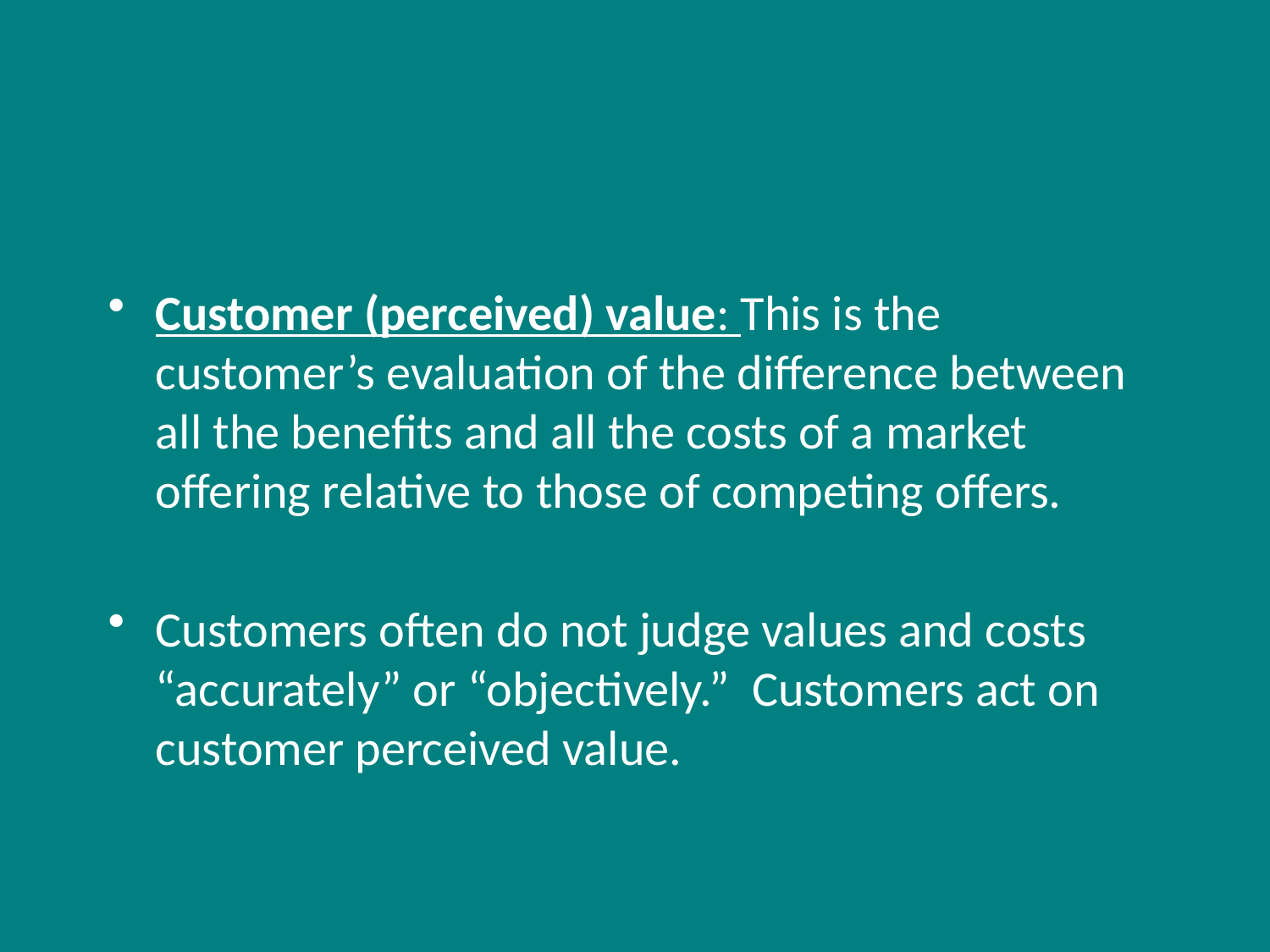

#
Customer (perceived) value: This is the customer’s evaluation of the difference between all the benefits and all the costs of a market offering relative to those of competing offers.

Customers often do not judge values and costs “accurately” or “objectively.”  Customers act on customer perceived value.